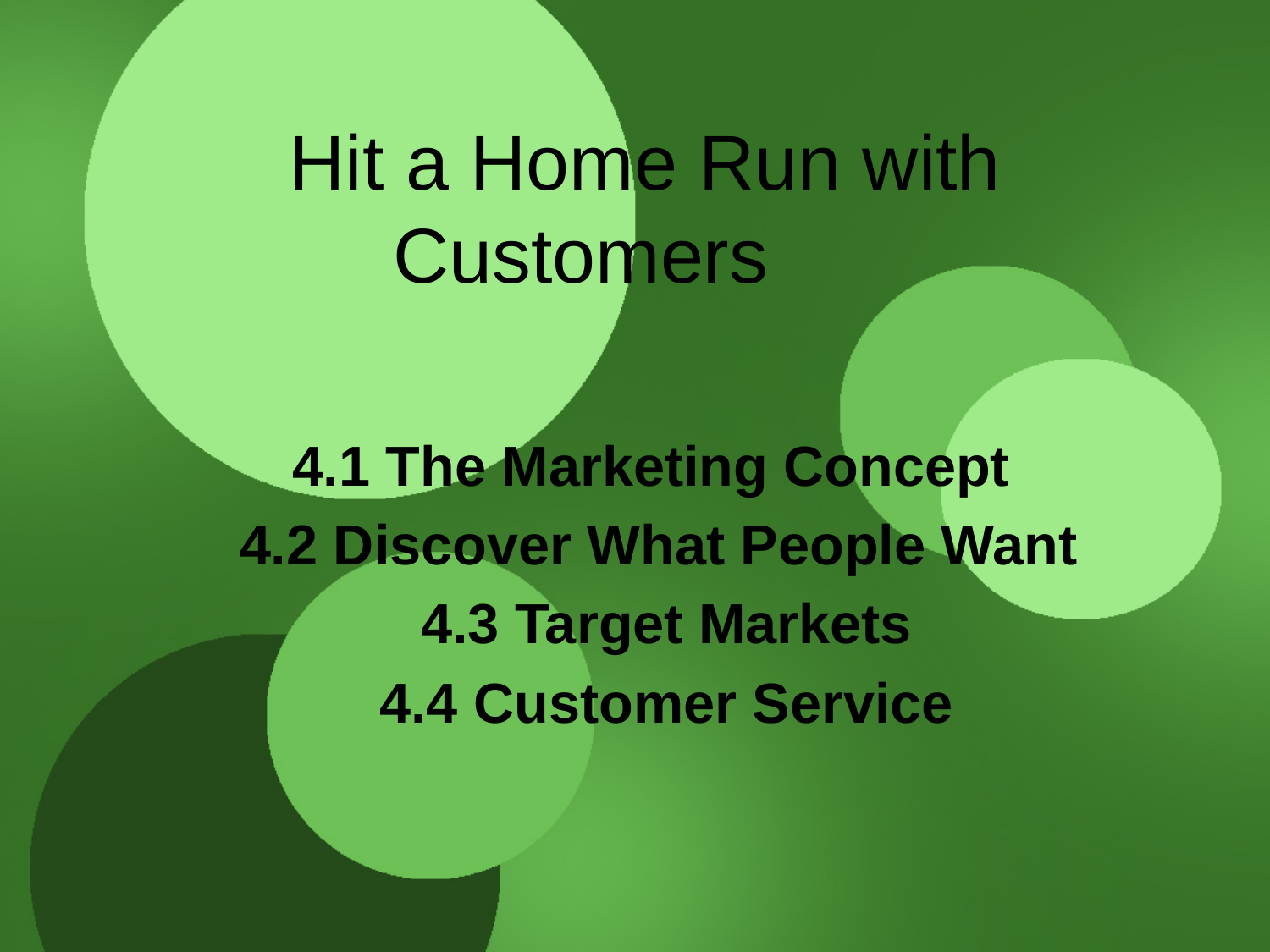

# Hit a Home Run with Customers
4.1 The Marketing Concept
4.2 Discover What People Want
4.3 Target Markets
4.4 Customer Service